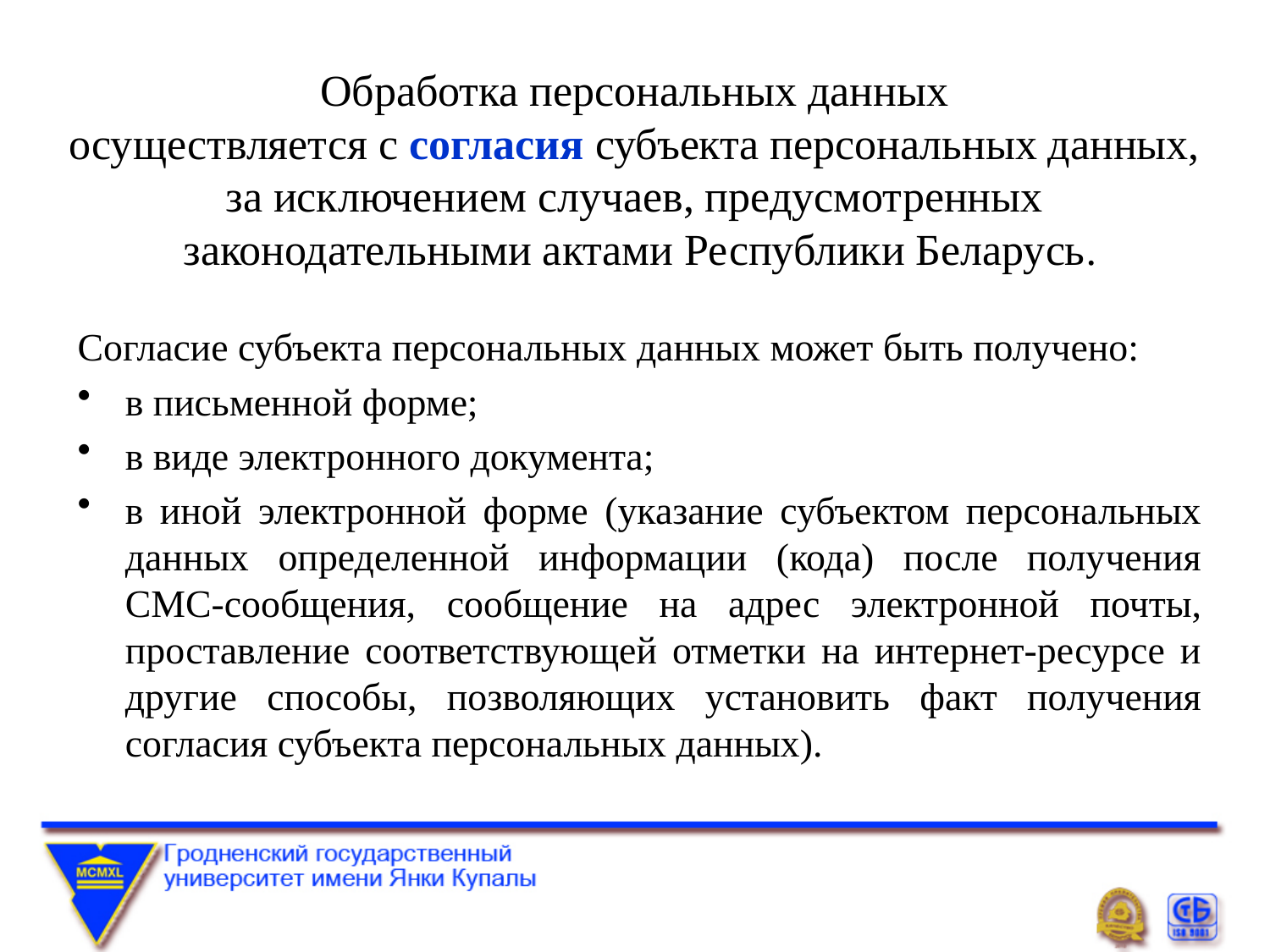

Обработка персональных данных
осуществляется с согласия субъекта персональных данных,
за исключением случаев, предусмотренных
законодательными актами Республики Беларусь.
Согласие субъекта персональных данных может быть получено:
в письменной форме;
в виде электронного документа;
в иной электронной форме (указание субъектом персональных данных определенной информации (кода) после получения CMC-сообщения, сообщение на адрес электронной почты, проставление соответствующей отметки на интернет-ресурсе и другие способы, позволяющих установить факт получения согласия субъекта персональных данных).